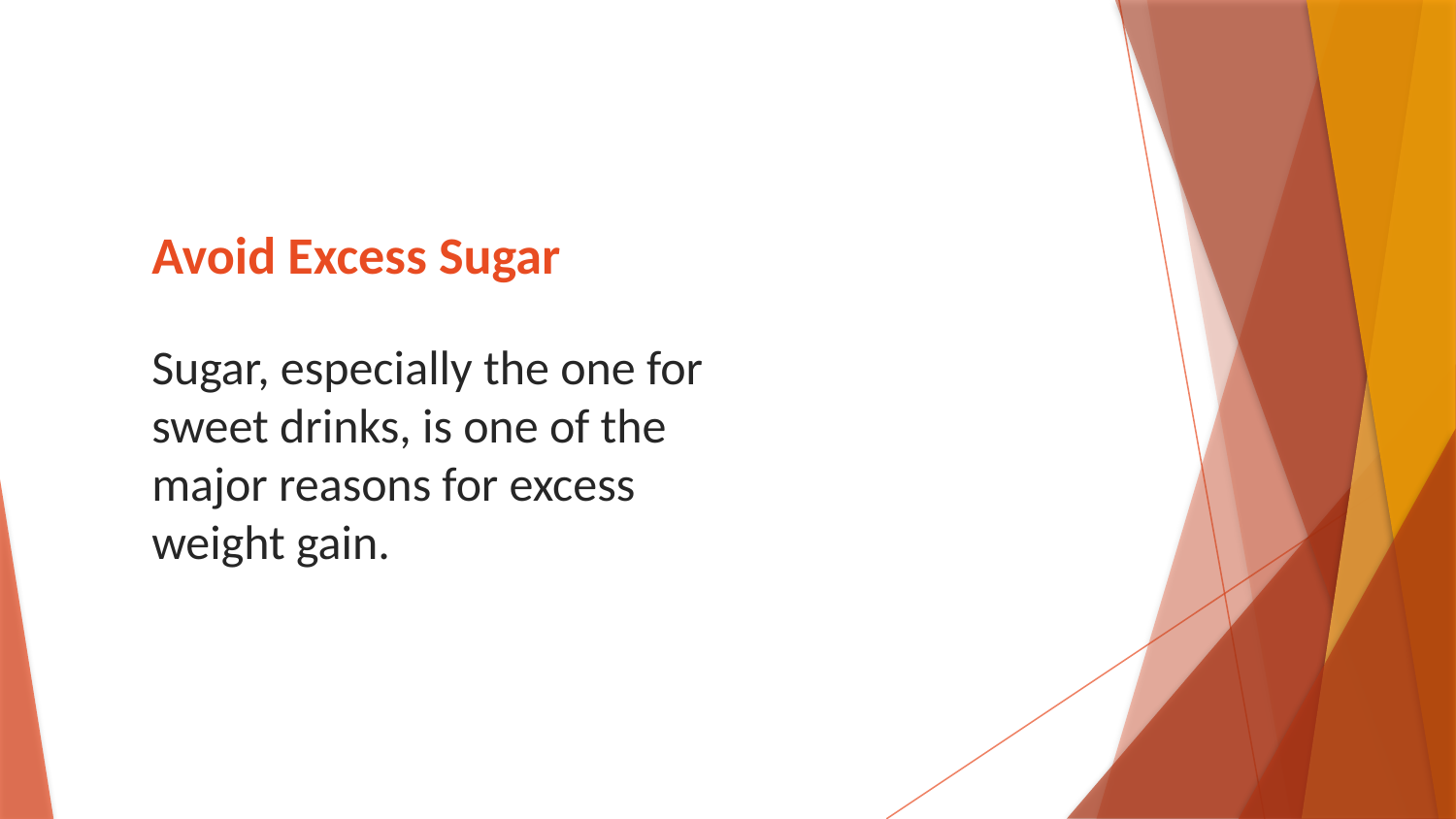

# Avoid Excess Sugar
Sugar, especially the one for sweet drinks, is one of the major reasons for excess weight gain.